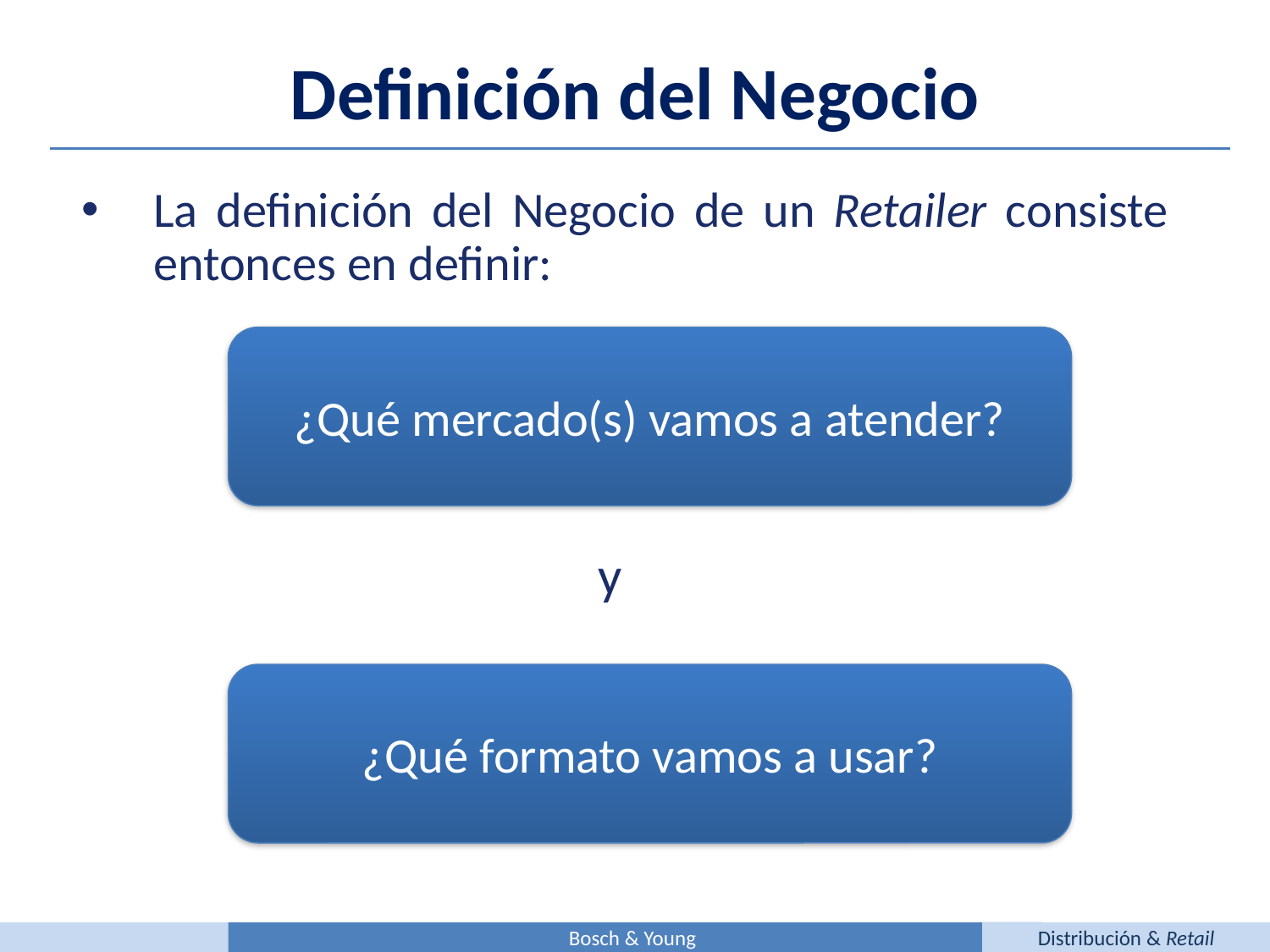

Definición del Negocio
La definición del Negocio de un Retailer consiste entonces en definir:

¿Qué mercado(s) vamos a atender?
y
¿Qué formato vamos a usar?

Bosch & Young
Distribución & Retail